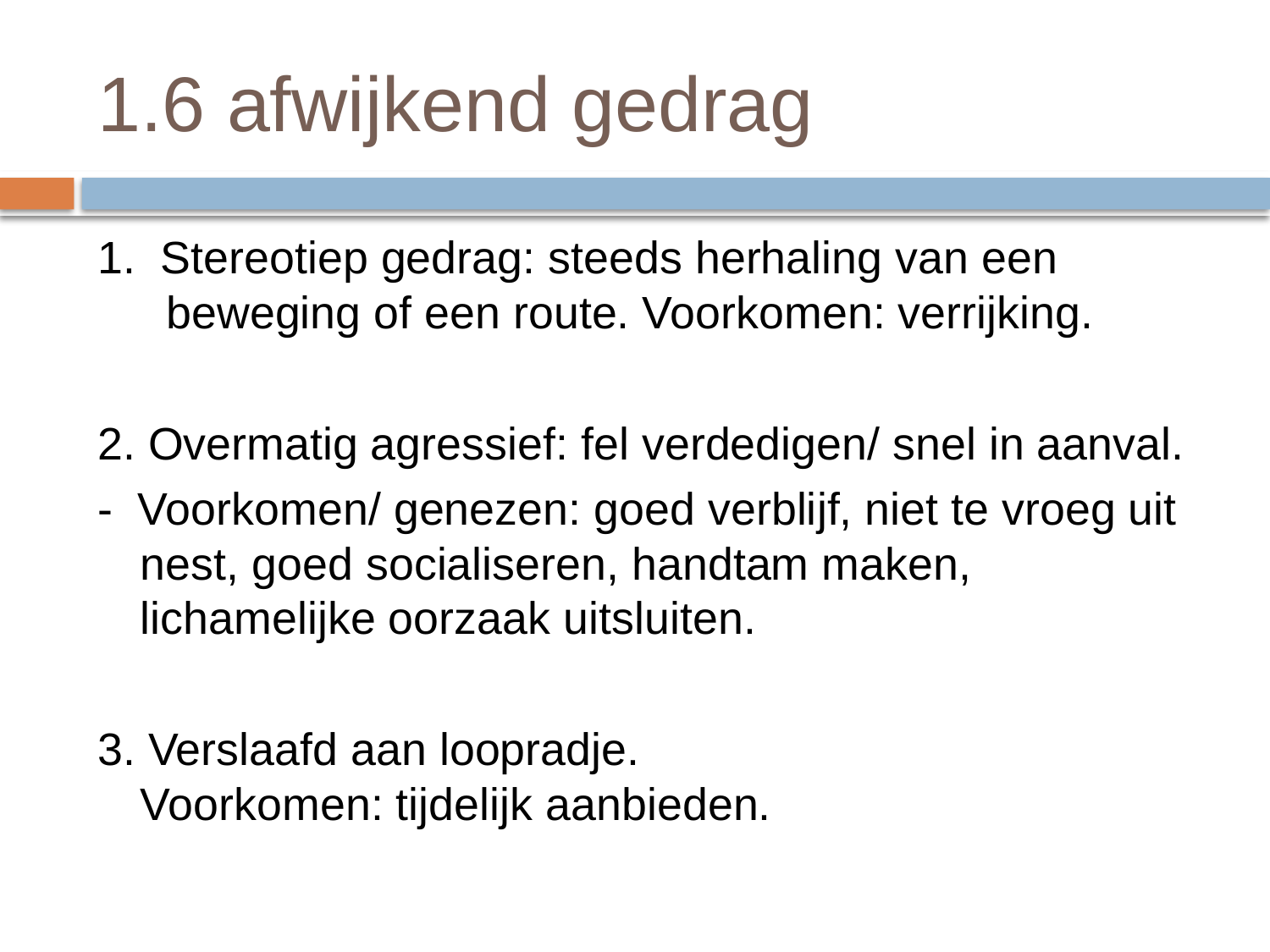

# 1.6 afwijkend gedrag
1.  Stereotiep gedrag: steeds herhaling van een beweging of een route. Voorkomen: verrijking.

2. Overmatig agressief: fel verdedigen/ snel in aanval.
-  Voorkomen/ genezen: goed verblijf, niet te vroeg uit nest, goed socialiseren, handtam maken, lichamelijke oorzaak uitsluiten.

3. Verslaafd aan loopradje.                                          Voorkomen: tijdelijk aanbieden.